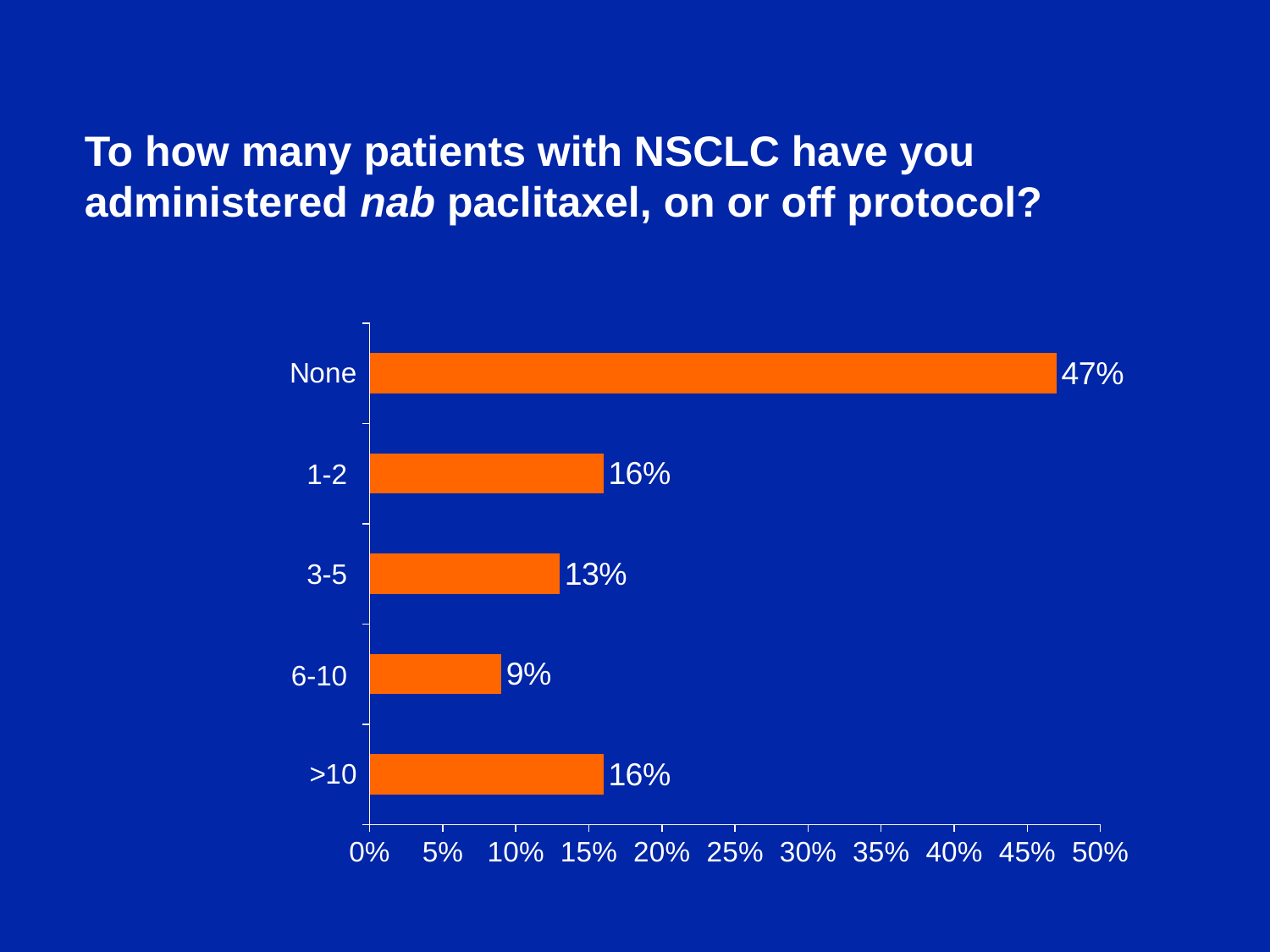

To how many patients with NSCLC have you administered nab paclitaxel, on or off protocol?

### Chart

| Category | Series 1 |
|---|---|
| >10 | 0.16 |
|  | 0.09 |
|  | 0.13 |
|  | 0.16 |
| None | 0.47 |
1-2
3-5
6-10